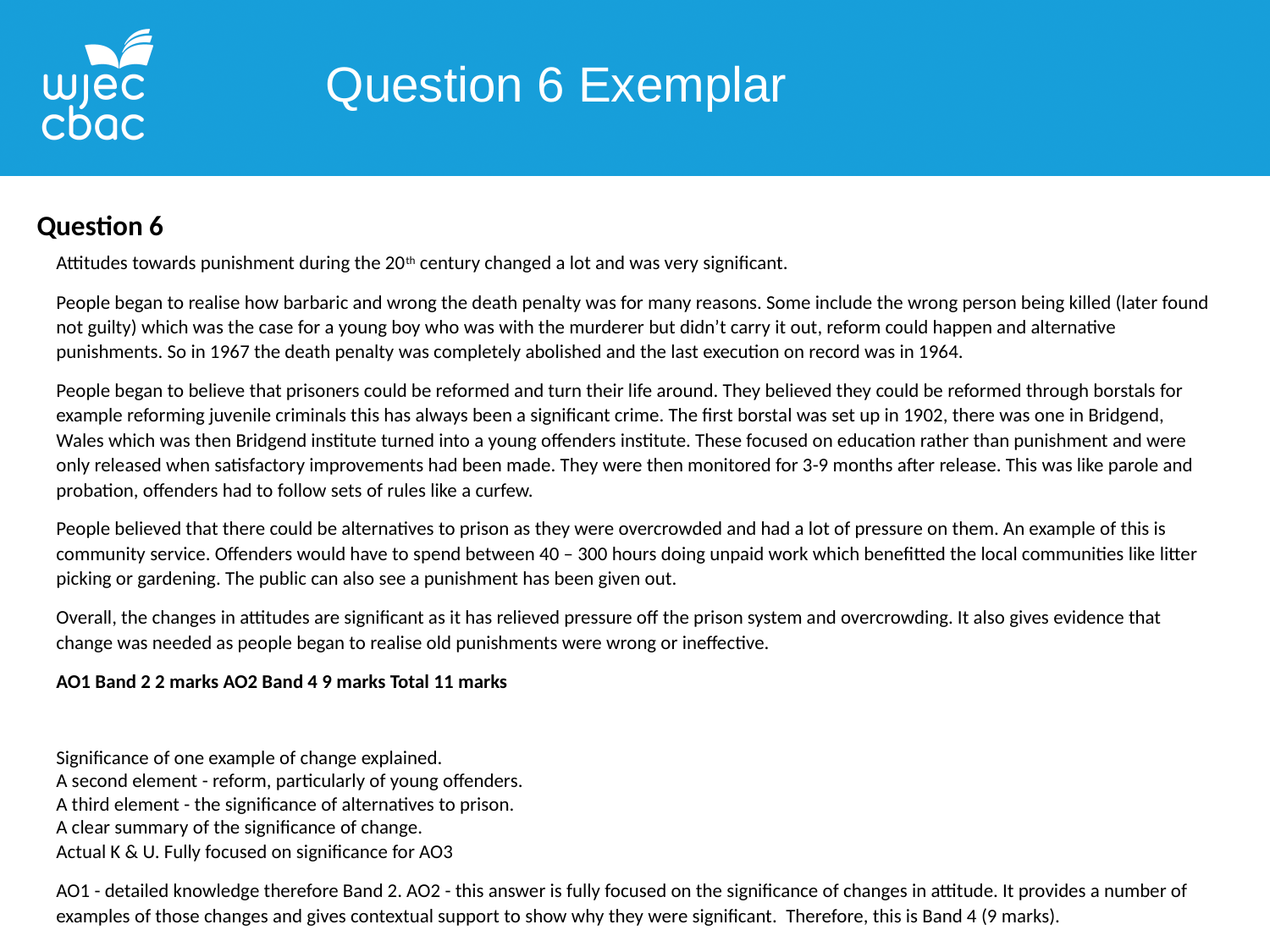

Question 6 Exemplar

Question 6

Attitudes towards punishment during the 20th century changed a lot and was very significant.
People began to realise how barbaric and wrong the death penalty was for many reasons. Some include the wrong person being killed (later found not guilty) which was the case for a young boy who was with the murderer but didn’t carry it out, reform could happen and alternative punishments. So in 1967 the death penalty was completely abolished and the last execution on record was in 1964.
People began to believe that prisoners could be reformed and turn their life around. They believed they could be reformed through borstals for example reforming juvenile criminals this has always been a significant crime. The first borstal was set up in 1902, there was one in Bridgend, Wales which was then Bridgend institute turned into a young offenders institute. These focused on education rather than punishment and were only released when satisfactory improvements had been made. They were then monitored for 3-9 months after release. This was like parole and probation, offenders had to follow sets of rules like a curfew.
People believed that there could be alternatives to prison as they were overcrowded and had a lot of pressure on them. An example of this is community service. Offenders would have to spend between 40 – 300 hours doing unpaid work which benefitted the local communities like litter picking or gardening. The public can also see a punishment has been given out.
Overall, the changes in attitudes are significant as it has relieved pressure off the prison system and overcrowding. It also gives evidence that change was needed as people began to realise old punishments were wrong or ineffective.
AO1 Band 2 2 marks AO2 Band 4 9 marks Total 11 marks

Significance of one example of change explained.
A second element - reform, particularly of young offenders.
A third element - the significance of alternatives to prison.
A clear summary of the significance of change.
Actual K & U. Fully focused on significance for AO3
AO1 - detailed knowledge therefore Band 2. AO2 - this answer is fully focused on the significance of changes in attitude. It provides a number of examples of those changes and gives contextual support to show why they were significant.  Therefore, this is Band 4 (9 marks).